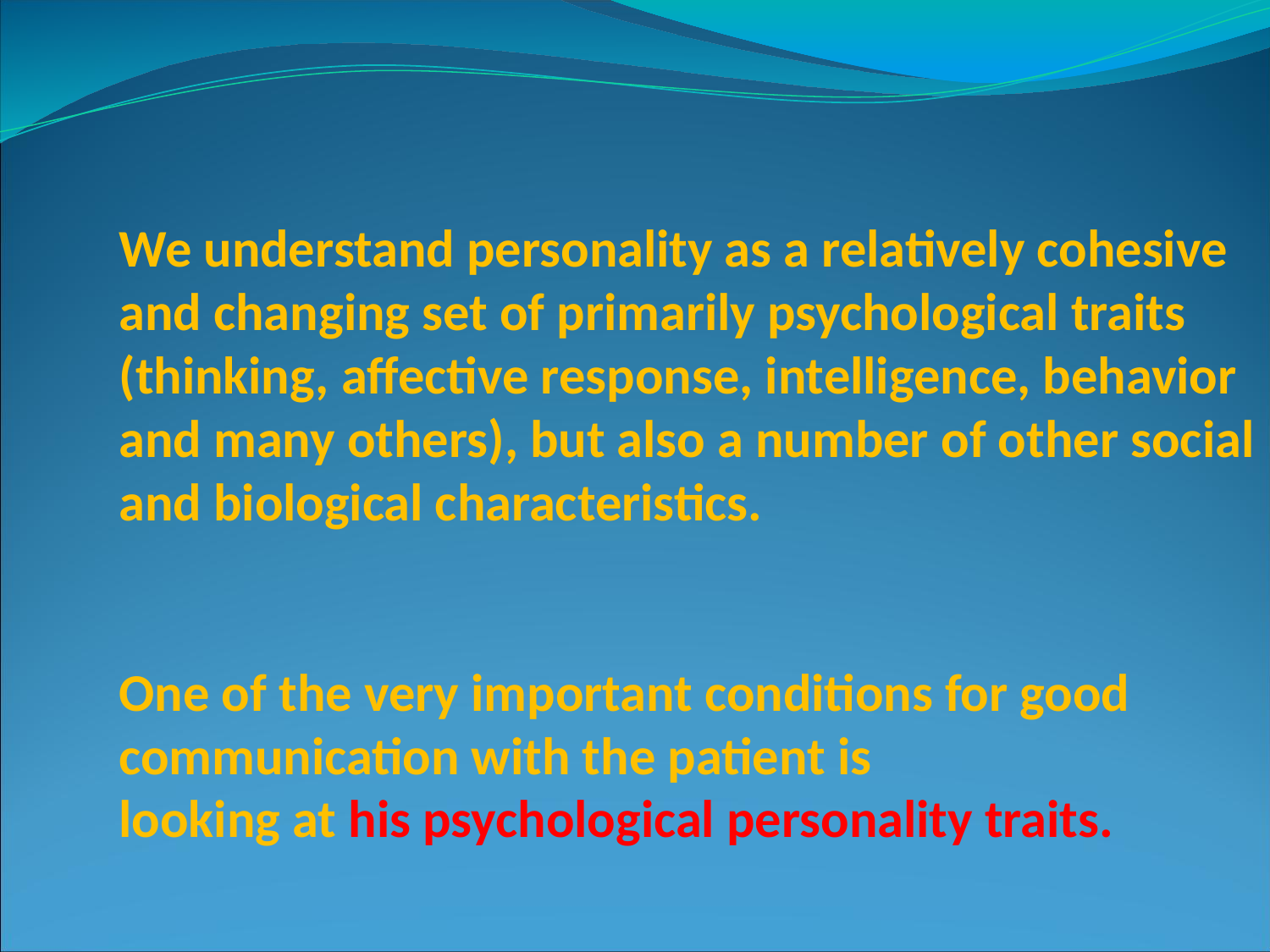

We understand personality as a relatively cohesive and changing set of primarily psychological traits (thinking, affective response, intelligence, behavior and many others), but also a number of other social and biological characteristics.
One of the very important conditions for good communication with the patient is
looking at his psychological personality traits.